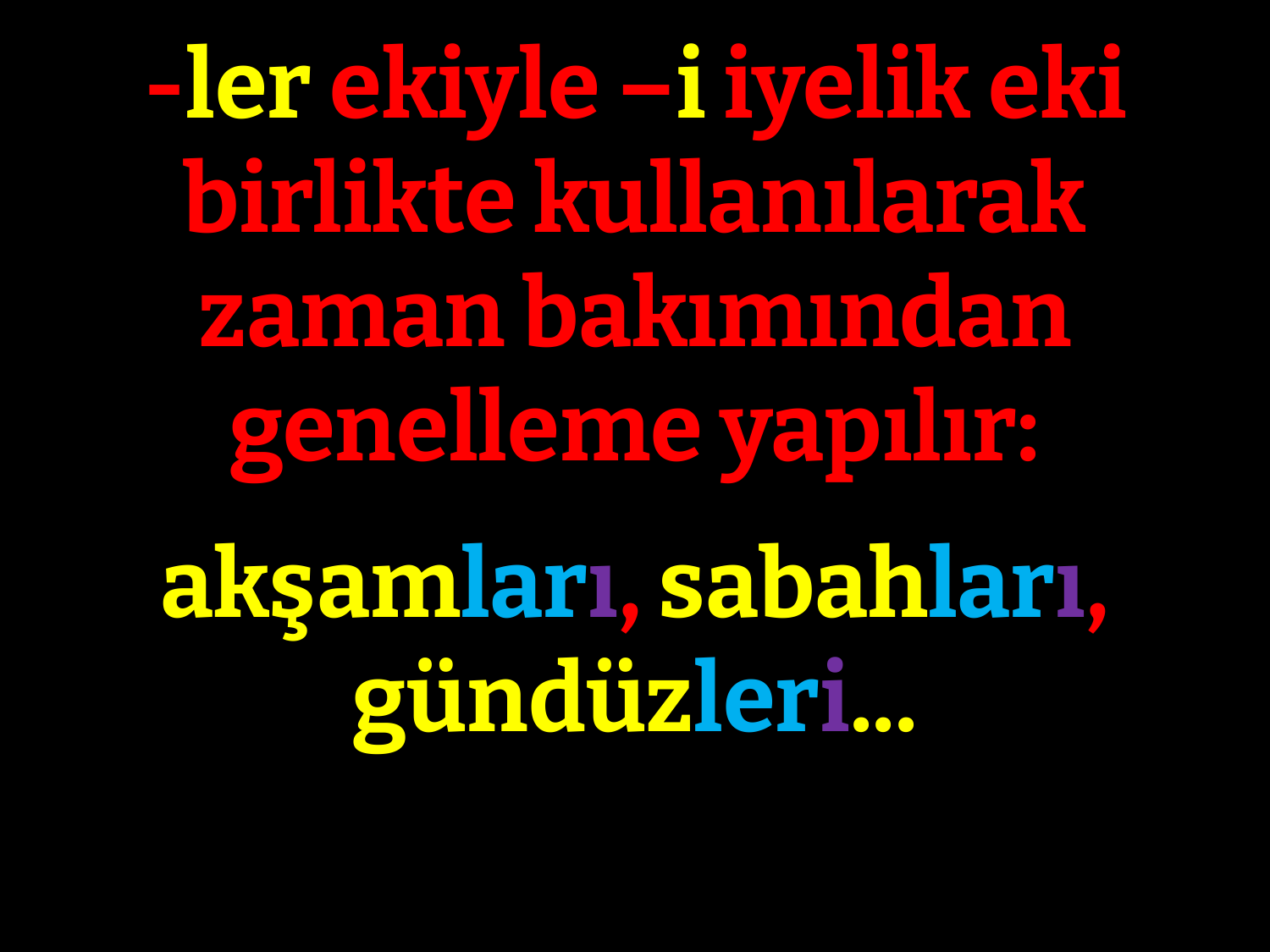

-ler ekiyle –i iyelik eki birlikte kullanılarak zaman bakımından genelleme yapılır:
#
akşamları, sabahları, gündüzleri...